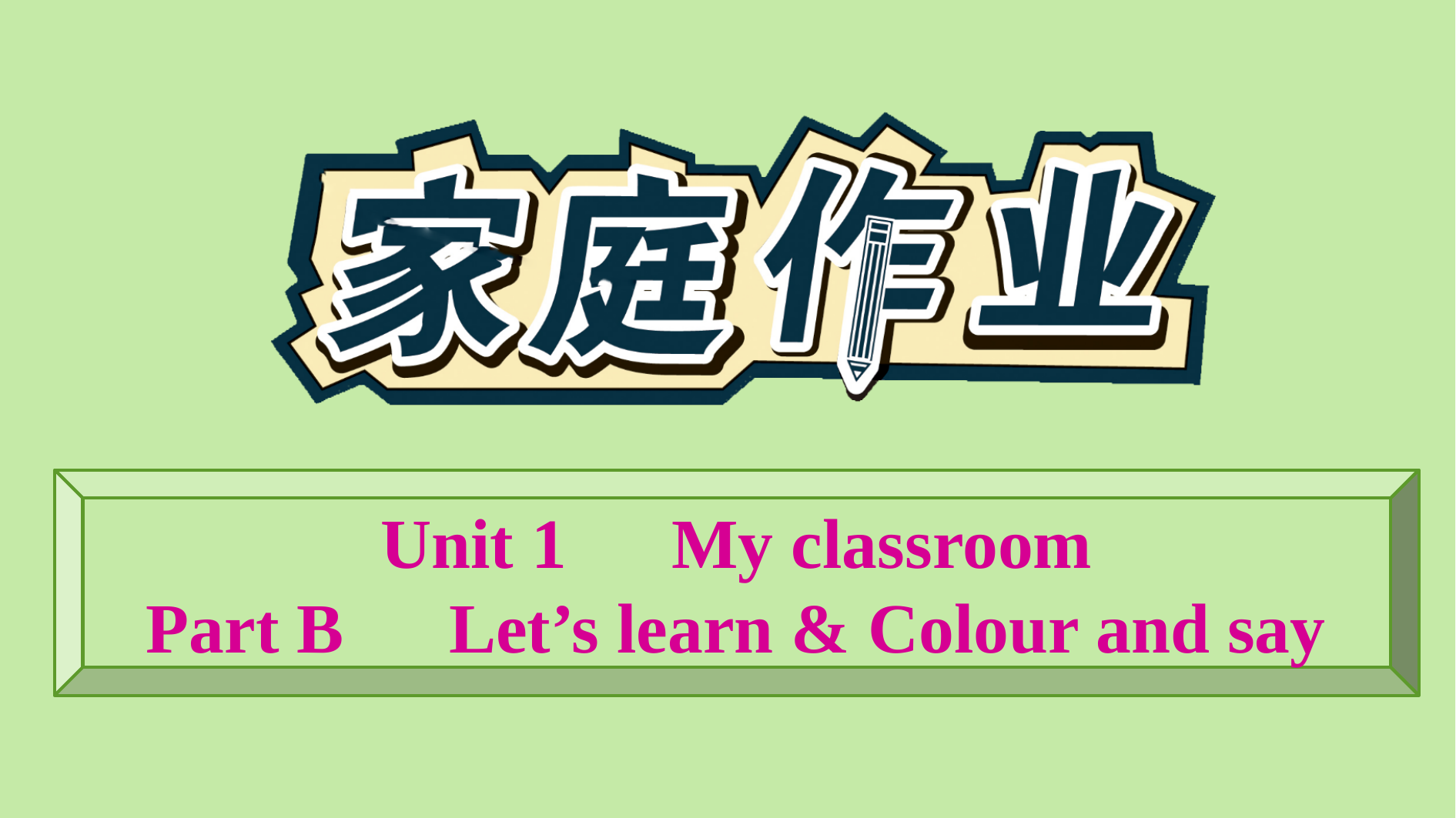

Unit 1　My classroom
Part B　Let’s learn & Colour and say